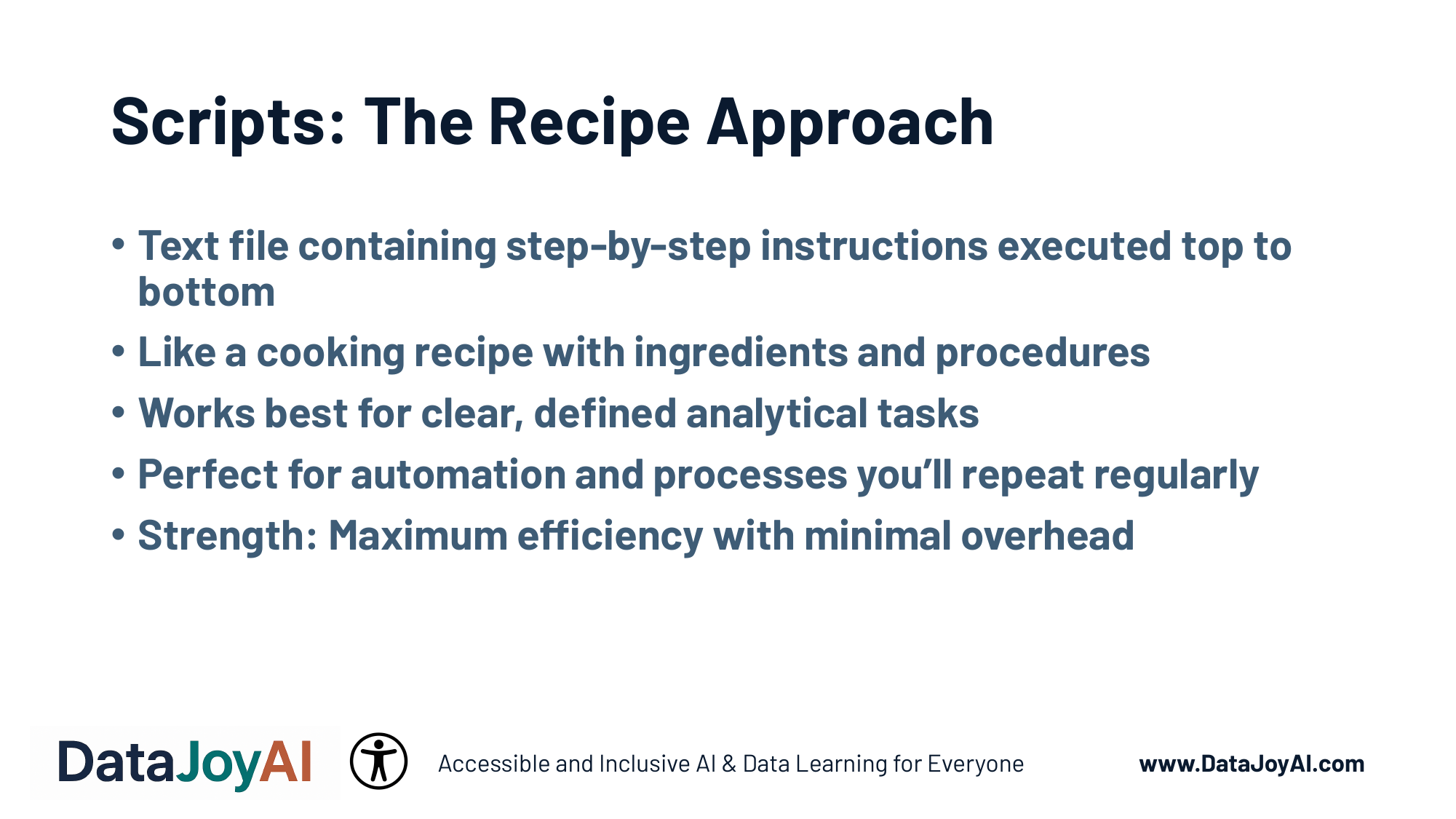

# Scripts: The Recipe Approach
Text file containing step-by-step instructions executed top to bottom
Like a cooking recipe with ingredients and procedures
Works best for clear, defined analytical tasks
Perfect for automation and processes you’ll repeat regularly
Strength: Maximum efficiency with minimal overhead